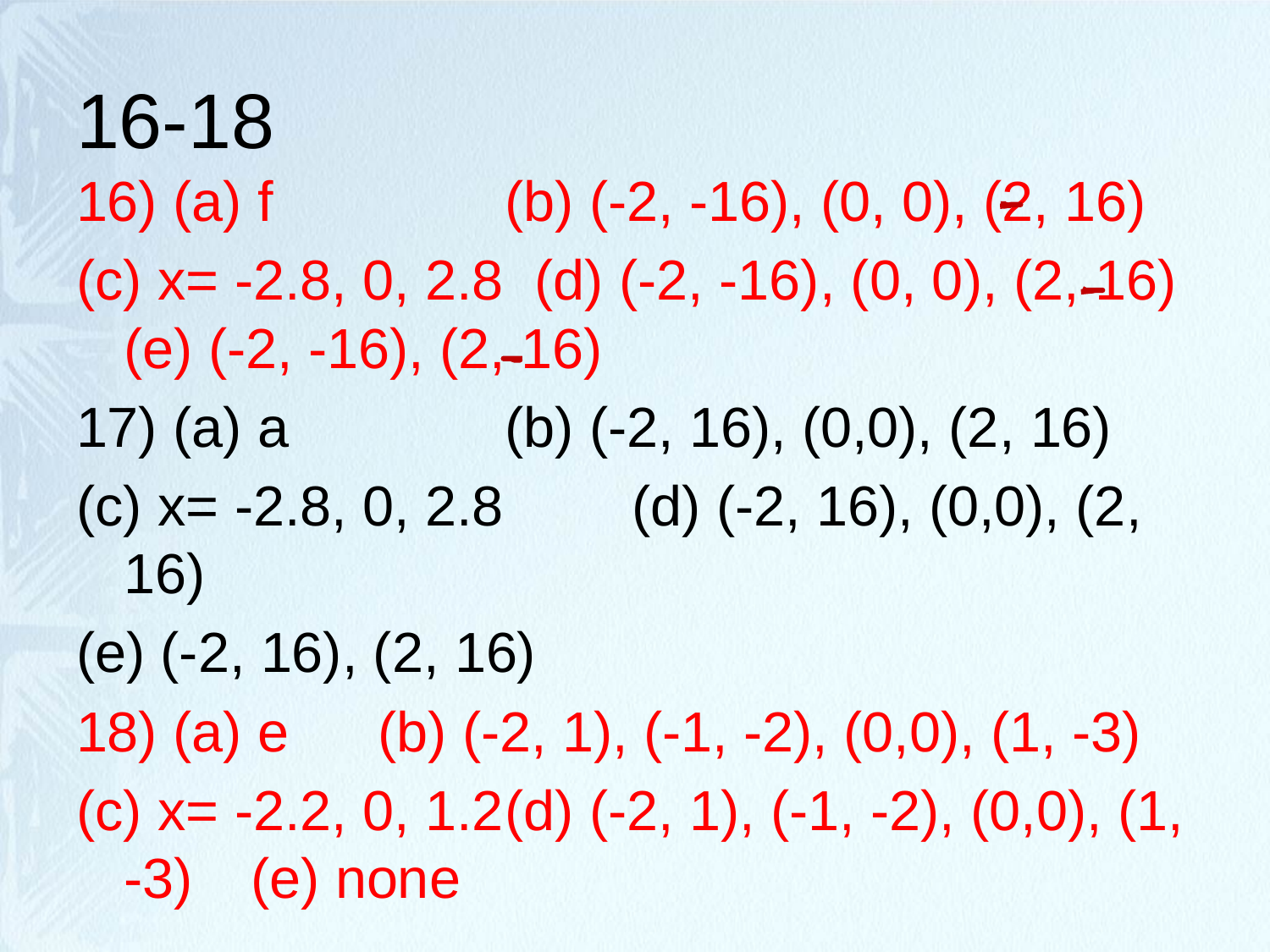

# 16-18
16) (a) f		(b) (-2, -16), (0, 0), (2, 16)
(c) x= -2.8, 0, 2.8  (d) (-2, -16), (0, 0), (2, 16) (e) (-2, -16), (2, 16)
17) (a) a		(b) (-2, 16), (0,0), (2, 16)
(c) x= -2.8, 0, 2.8 	(d) (-2, 16), (0,0), (2, 16)
(e) (-2, 16), (2, 16)
18) (a) e	(b) (-2, 1), (-1, -2), (0,0), (1, -3)
(c) x= -2.2, 0, 1.2	(d) (-2, 1), (-1, -2), (0,0), (1, -3) 	(e) none